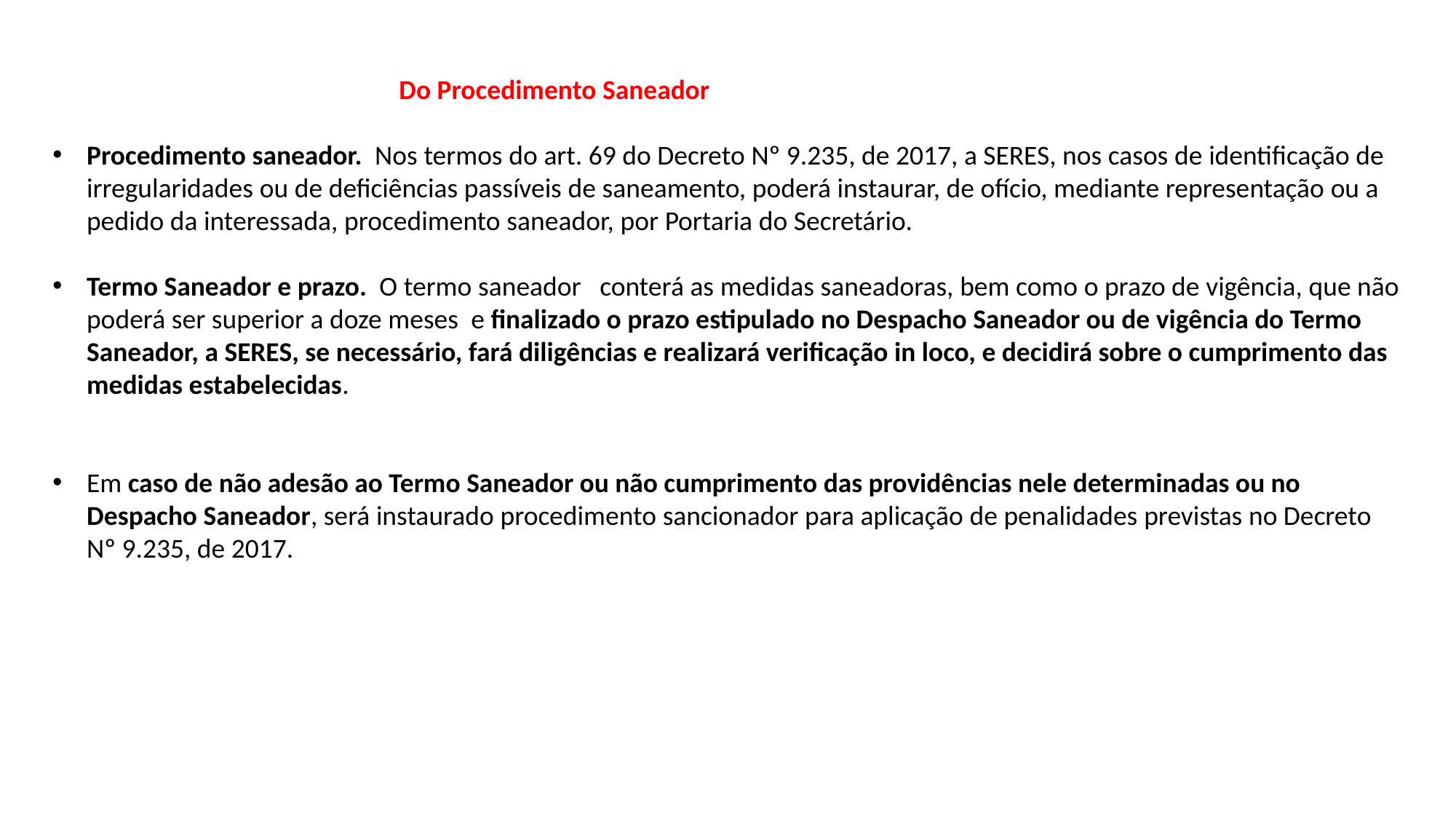

Do Procedimento Saneador

Procedimento saneador.  Nos termos do art. 69 do Decreto Nº 9.235, de 2017, a SERES, nos casos de identificação de irregularidades ou de deficiências passíveis de saneamento, poderá instaurar, de ofício, mediante representação ou a pedido da interessada, procedimento saneador, por Portaria do Secretário.

Termo Saneador e prazo.  O termo saneador   conterá as medidas saneadoras, bem como o prazo de vigência, que não poderá ser superior a doze meses  e finalizado o prazo estipulado no Despacho Saneador ou de vigência do Termo Saneador, a SERES, se necessário, fará diligências e realizará verificação in loco, e decidirá sobre o cumprimento das medidas estabelecidas.

Em caso de não adesão ao Termo Saneador ou não cumprimento das providências nele determinadas ou no Despacho Saneador, será instaurado procedimento sancionador para aplicação de penalidades previstas no Decreto Nº 9.235, de 2017.